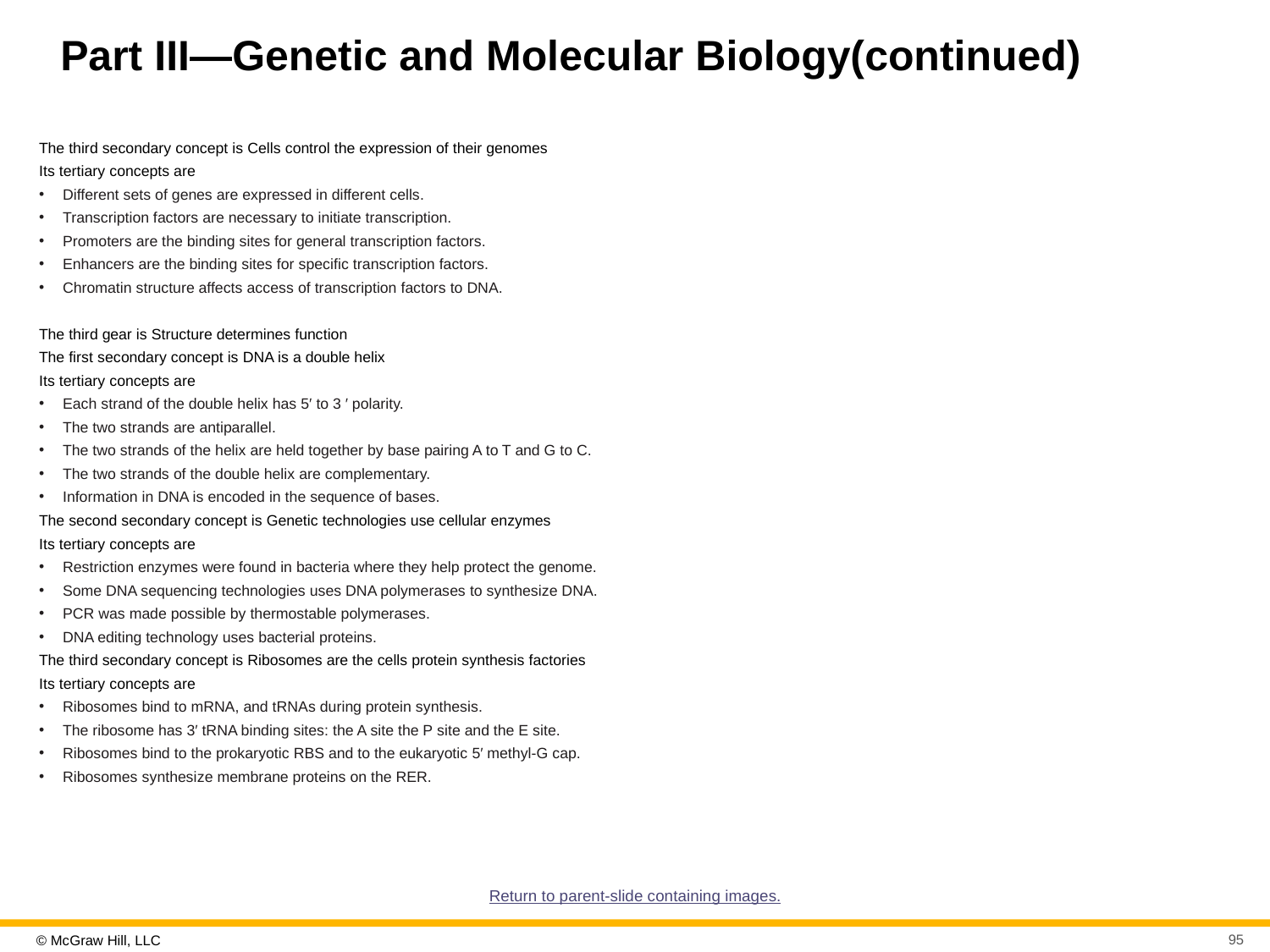

# Part III—Genetic and Molecular Biology(continued)

The third secondary concept is Cells control the expression of their genomes
Its tertiary concepts are
Different sets of genes are expressed in different cells.
Transcription factors are necessary to initiate transcription.
Promoters are the binding sites for general transcription factors.
Enhancers are the binding sites for specific transcription factors.
Chromatin structure affects access of transcription factors to DNA.

The third gear is Structure determines function
The first secondary concept is DNA is a double helix
Its tertiary concepts are
Each strand of the double helix has 5′ to 3 ′ polarity.
The two strands are antiparallel.
The two strands of the helix are held together by base pairing A to T and G to C.
The two strands of the double helix are complementary.
Information in DNA is encoded in the sequence of bases.
The second secondary concept is Genetic technologies use cellular enzymes
Its tertiary concepts are
Restriction enzymes were found in bacteria where they help protect the genome.
Some DNA sequencing technologies uses DNA polymerases to synthesize DNA.
PCR was made possible by thermostable polymerases.
DNA editing technology uses bacterial proteins.
The third secondary concept is Ribosomes are the cells protein synthesis factories
Its tertiary concepts are
Ribosomes bind to mRNA, and tRNAs during protein synthesis.
The ribosome has 3′ tRNA binding sites: the A site the P site and the E site.
Ribosomes bind to the prokaryotic RBS and to the eukaryotic 5′ methyl-G cap.
Ribosomes synthesize membrane proteins on the RER.

Return to parent-slide containing images.
95